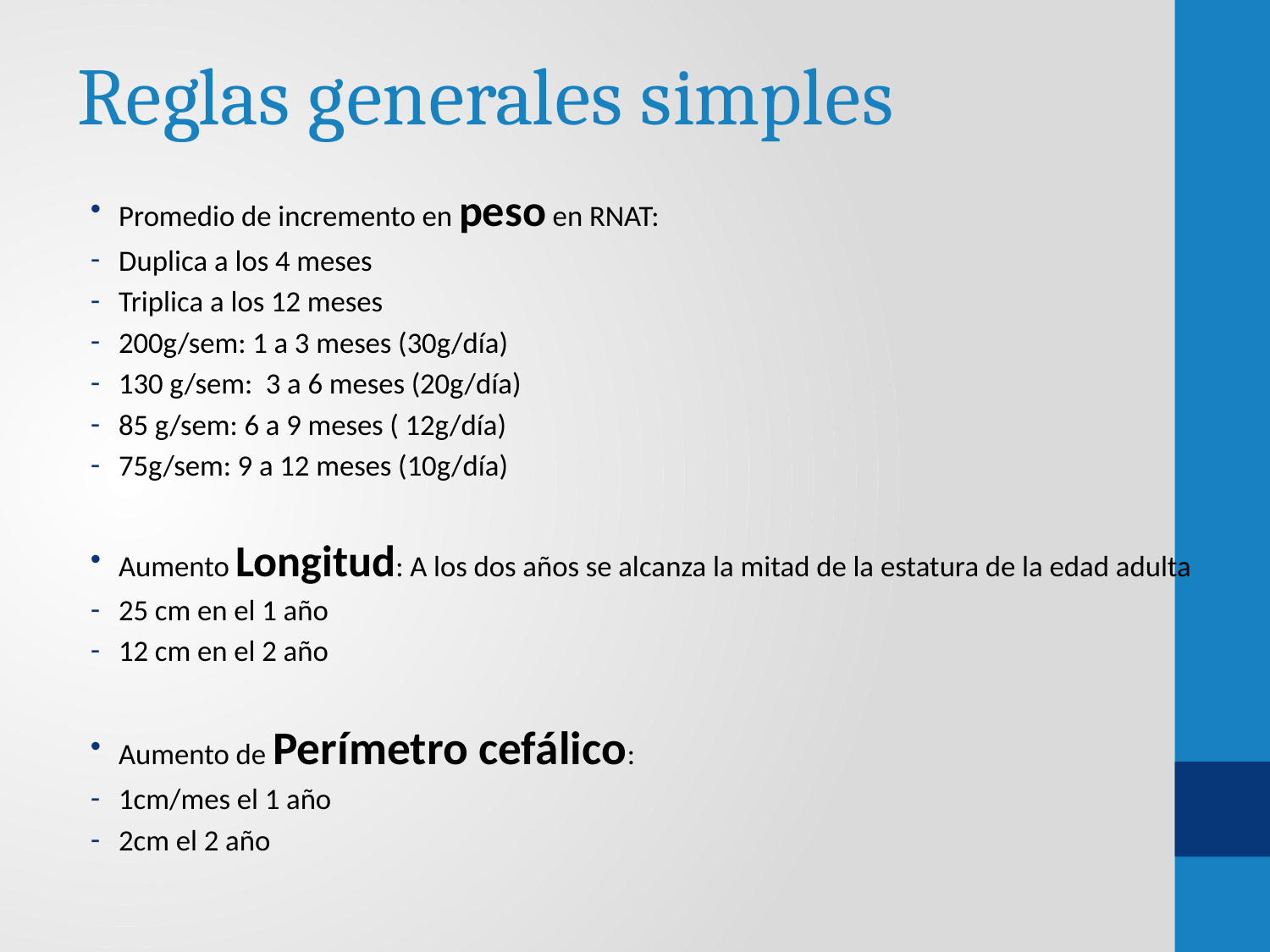

# Reglas generales simples
Promedio de incremento en peso en RNAT:
Duplica a los 4 meses
Triplica a los 12 meses
200g/sem: 1 a 3 meses (30g/día)
130 g/sem:  3 a 6 meses (20g/día)
85 g/sem: 6 a 9 meses ( 12g/día)
75g/sem: 9 a 12 meses (10g/día)

Aumento Longitud: A los dos años se alcanza la mitad de la estatura de la edad adulta
25 cm en el 1 año
12 cm en el 2 año

Aumento de Perímetro cefálico:
1cm/mes el 1 año
2cm el 2 año